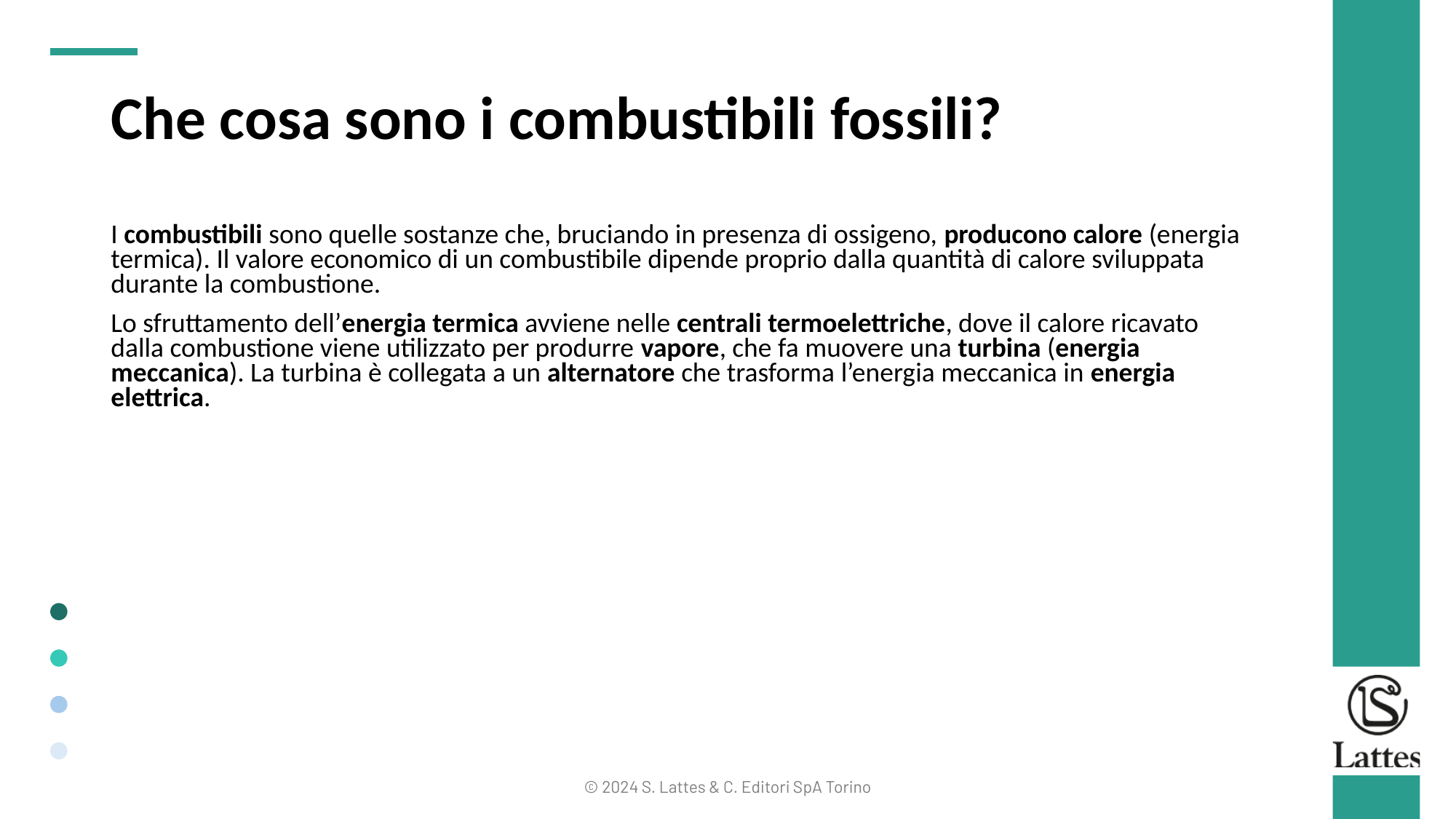

Che cosa sono i combustibili fossili?
I combustibili sono quelle sostanze che, bruciando in presenza di ossigeno, producono calore (energia termica). Il valore economico di un combustibile dipende proprio dalla quantità di calore sviluppata durante la combustione.
Lo sfruttamento dell’energia termica avviene nelle centrali termoelettriche, dove il calore ricavato dalla combustione viene utilizzato per produrre vapore, che fa muovere una turbina (energia meccanica). La turbina è collegata a un alternatore che trasforma l’energia meccanica in energia elettrica.